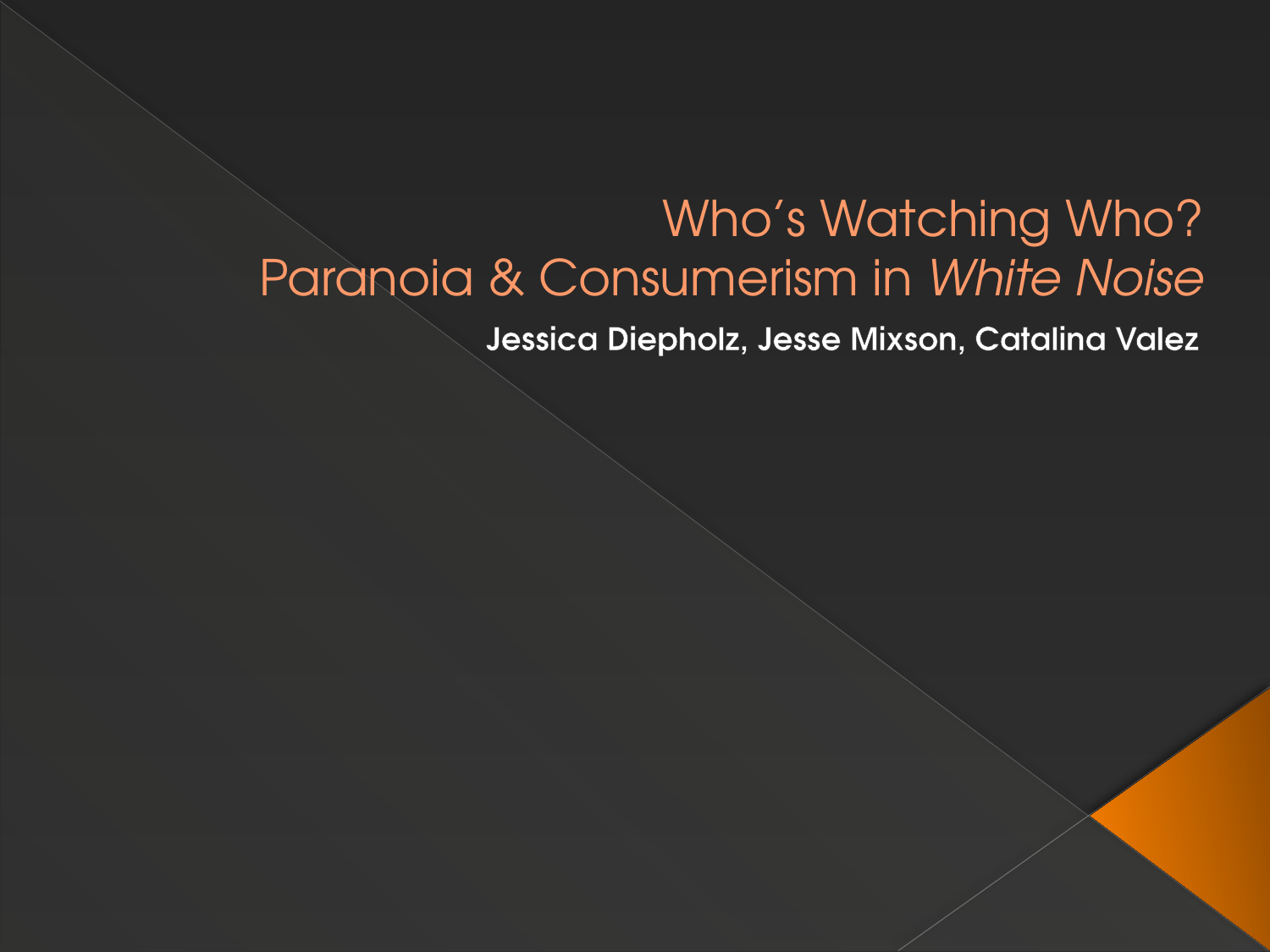

# Who’s Watching Who? Paranoia & Consumerism in White Noise
Jessica Diepholz, Jesse Mixson, Catalina Valez